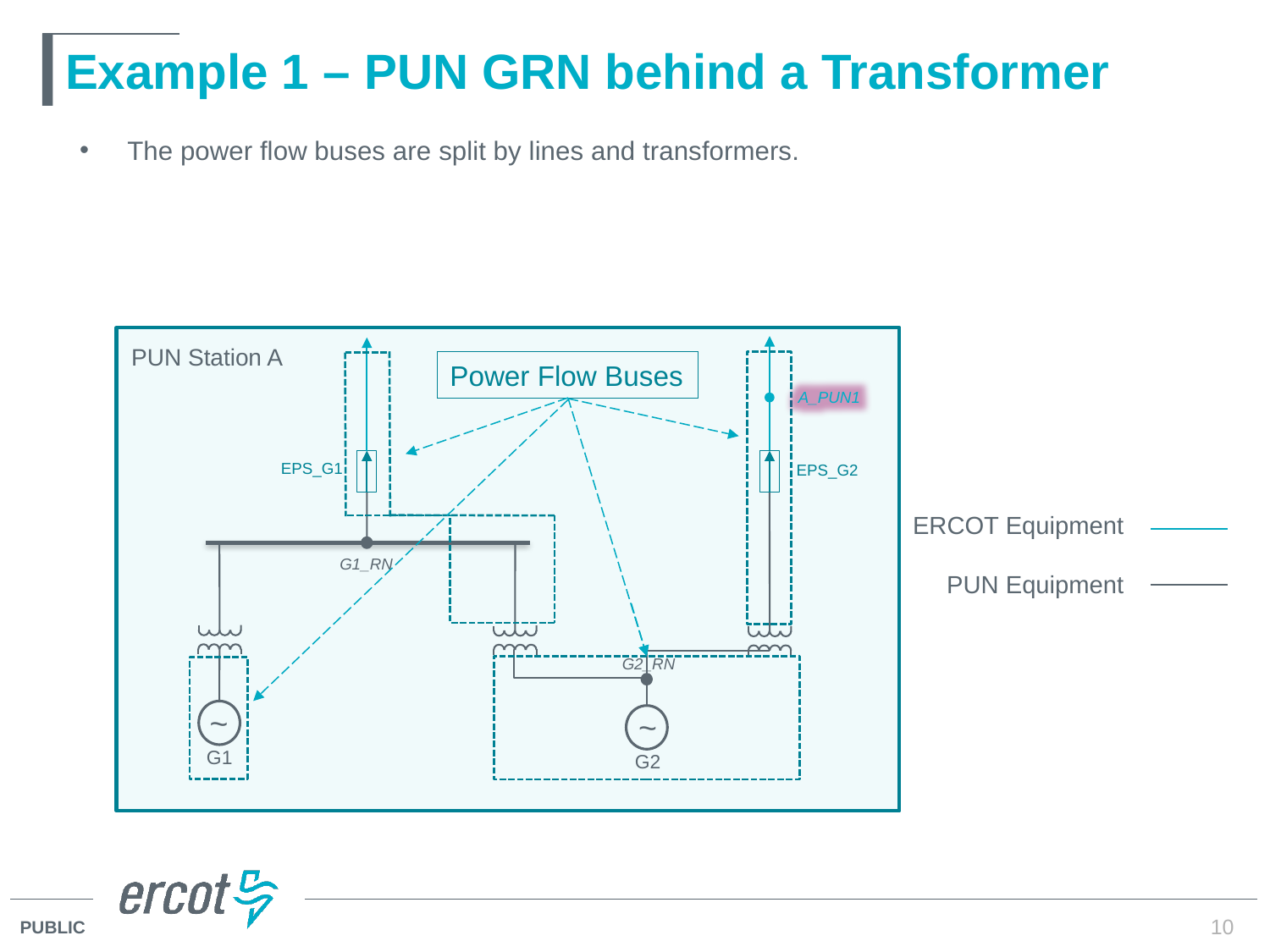

# Example 1 – PUN GRN behind a Transformer
The power flow buses are split by lines and transformers.

PUN Station A
Power Flow Buses

A_PUN1

EPS_G1
EPS_G2
ERCOT Equipment

PUN Equipment

G1_RN

G2_RN

~

~

G1
G2
10